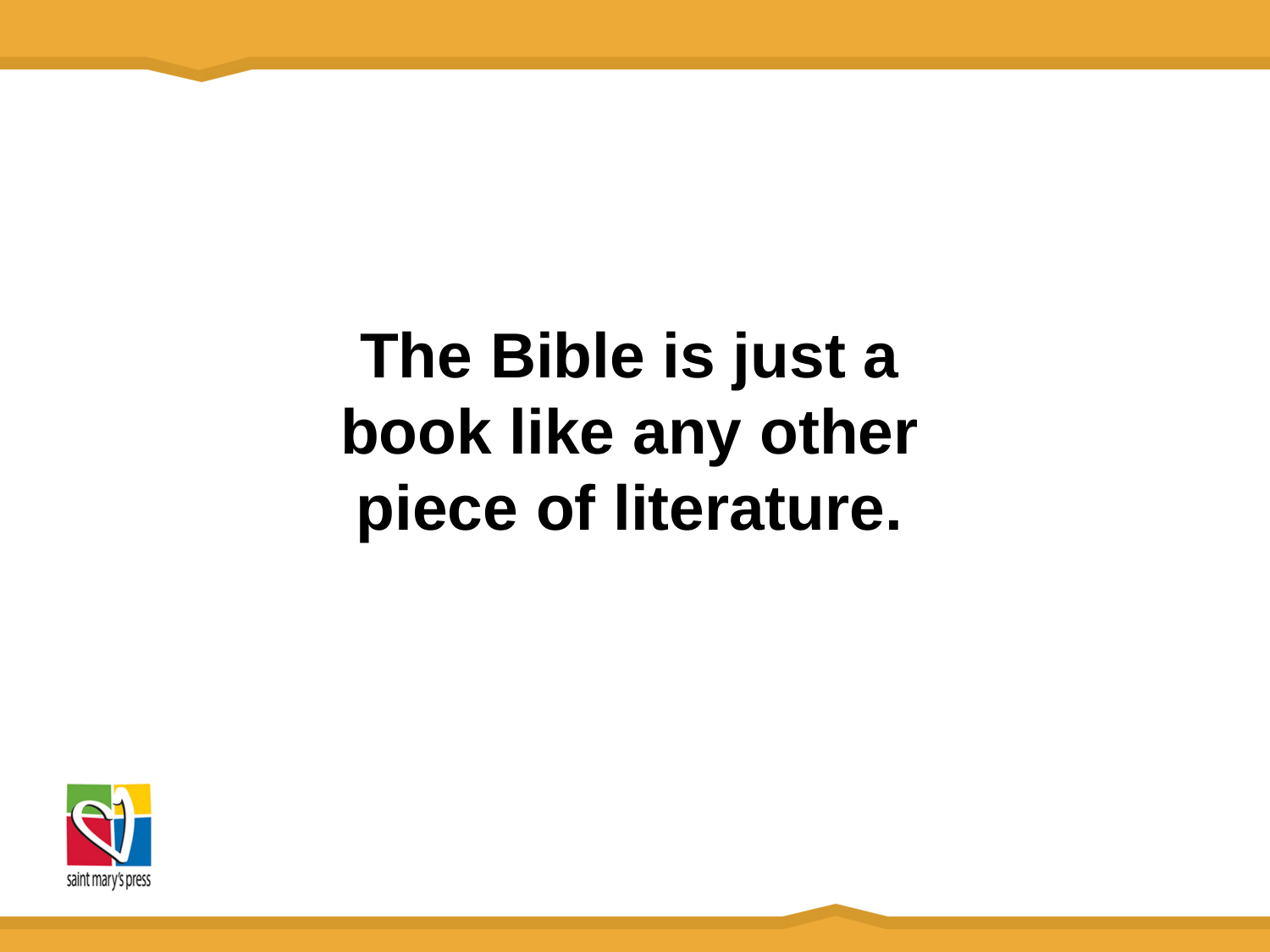

# The Bible is just a book like any other piece of literature.